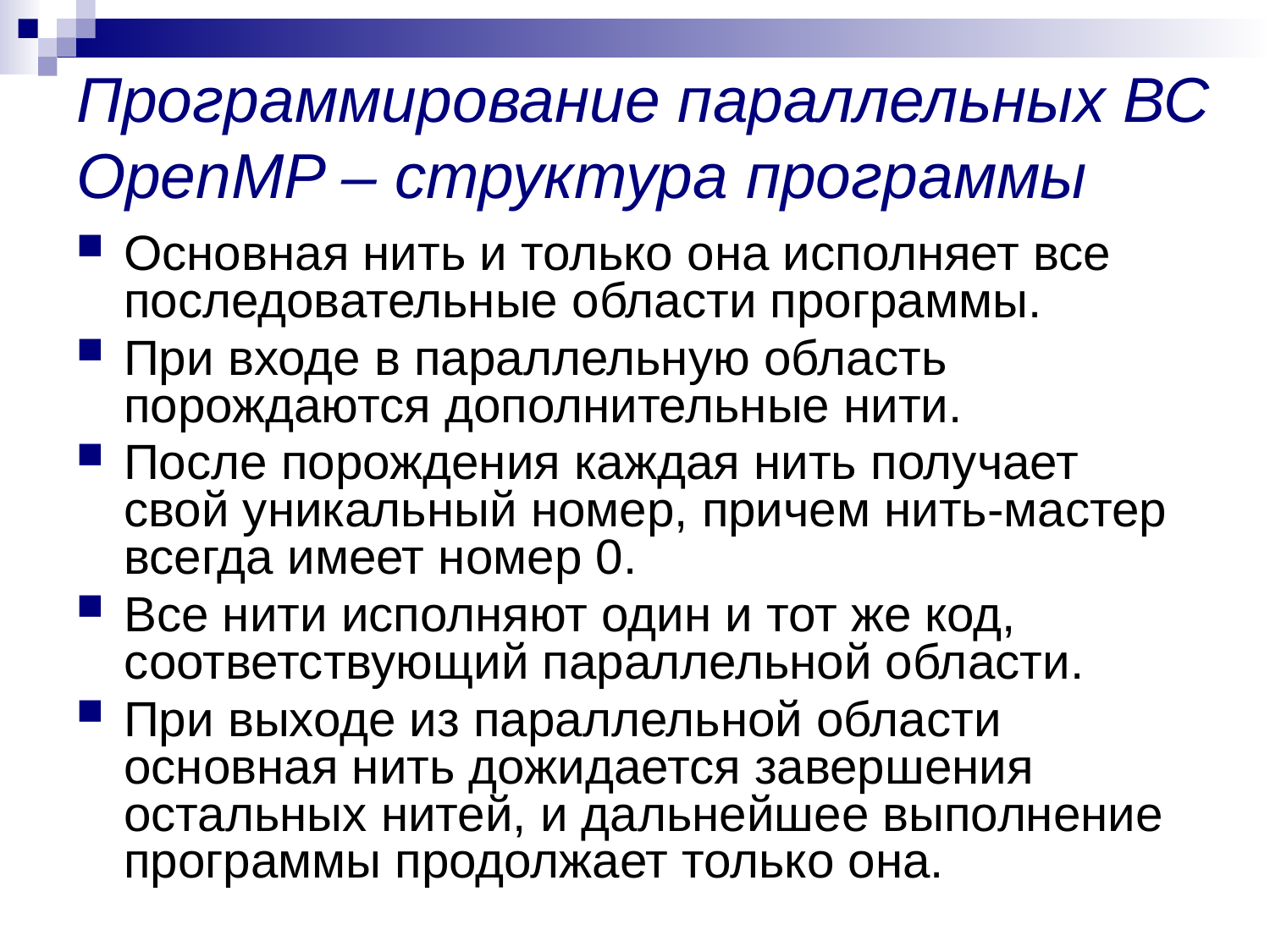

# Программирование параллельных ВС OpenMP – структура программы
Основная нить и только она исполняет все последовательные области программы.
При входе в параллельную область порождаются дополнительные нити.
После порождения каждая нить получает свой уникальный номер, причем нить-мастер всегда имеет номер 0.
Все нити исполняют один и тот же код, соответствующий параллельной области.
При выходе из параллельной области основная нить дожидается завершения остальных нитей, и дальнейшее выполнение программы продолжает только она.